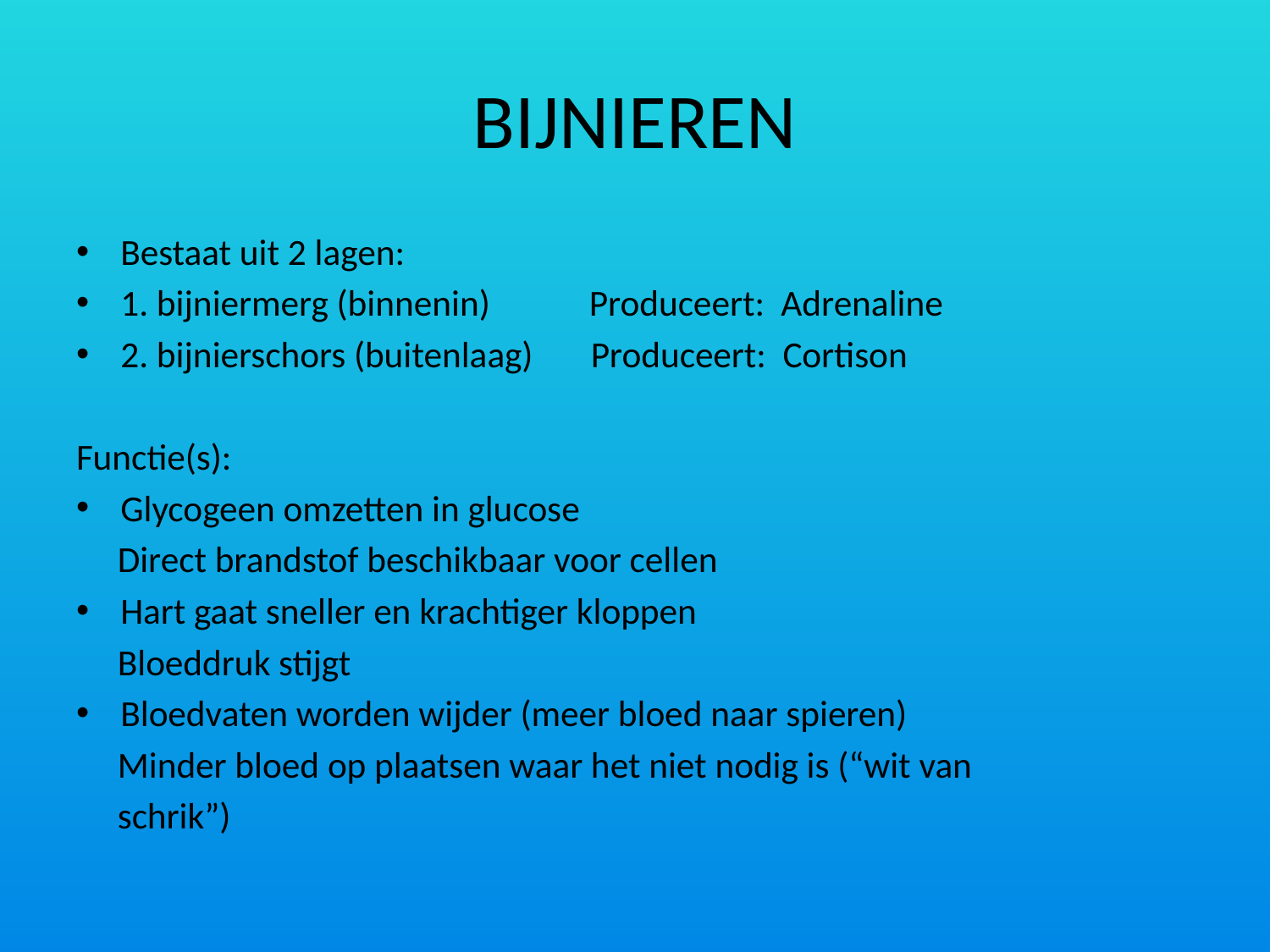

# BIJNIEREN
Bestaat uit 2 lagen:
1. bijniermerg (binnenin)            Produceert:  Adrenaline
2. bijnierschors (buitenlaag)       Produceert:  Cortison

Functie(s):
Glycogeen omzetten in glucose
     Direct brandstof beschikbaar voor cellen
Hart gaat sneller en krachtiger kloppen
     Bloeddruk stijgt
Bloedvaten worden wijder (meer bloed naar spieren)
     Minder bloed op plaatsen waar het niet nodig is (“wit van
     schrik”)